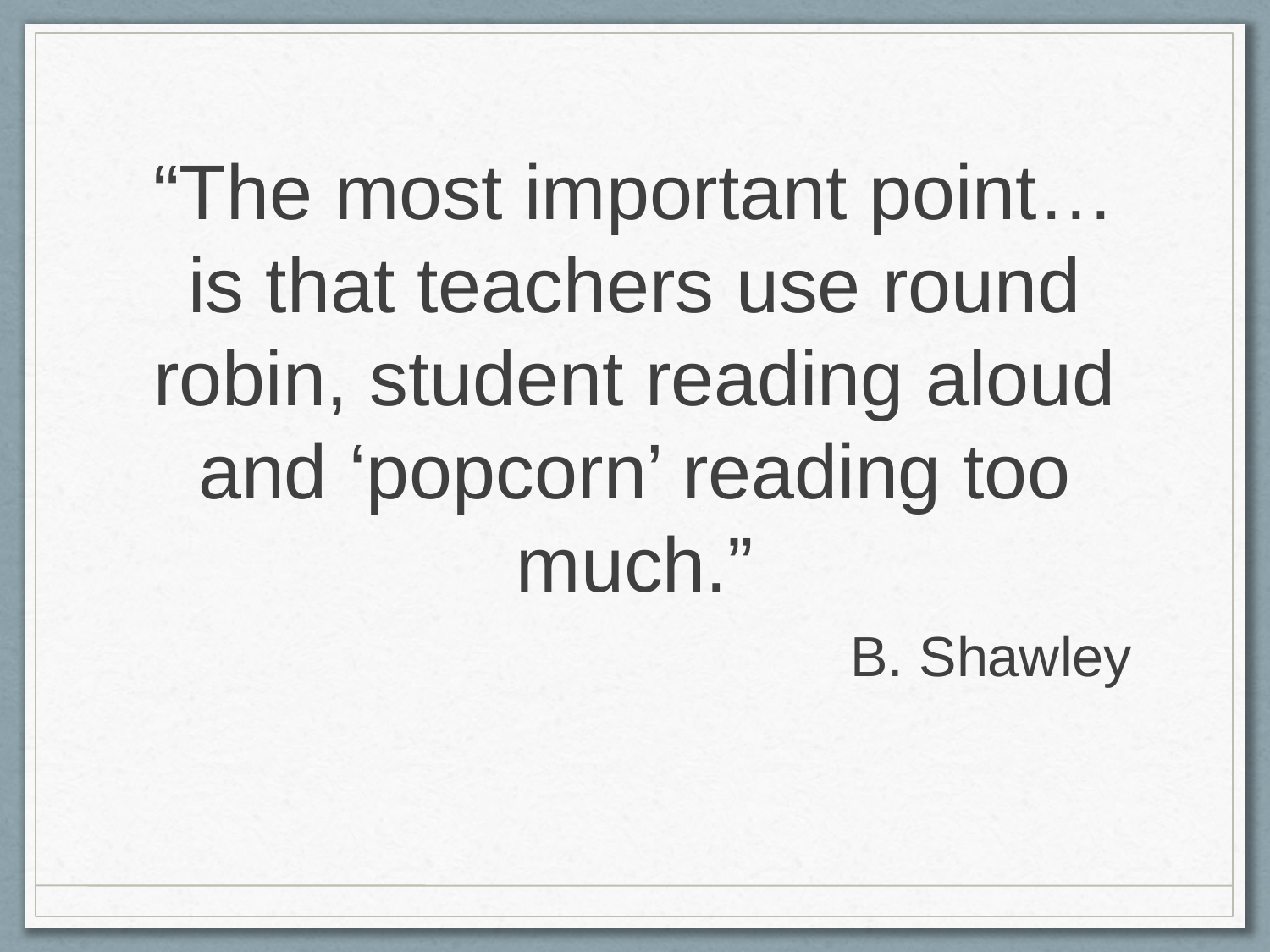

# “The most important point…is that teachers use round robin, student reading aloud and ‘popcorn’ reading too much.”
B. Shawley